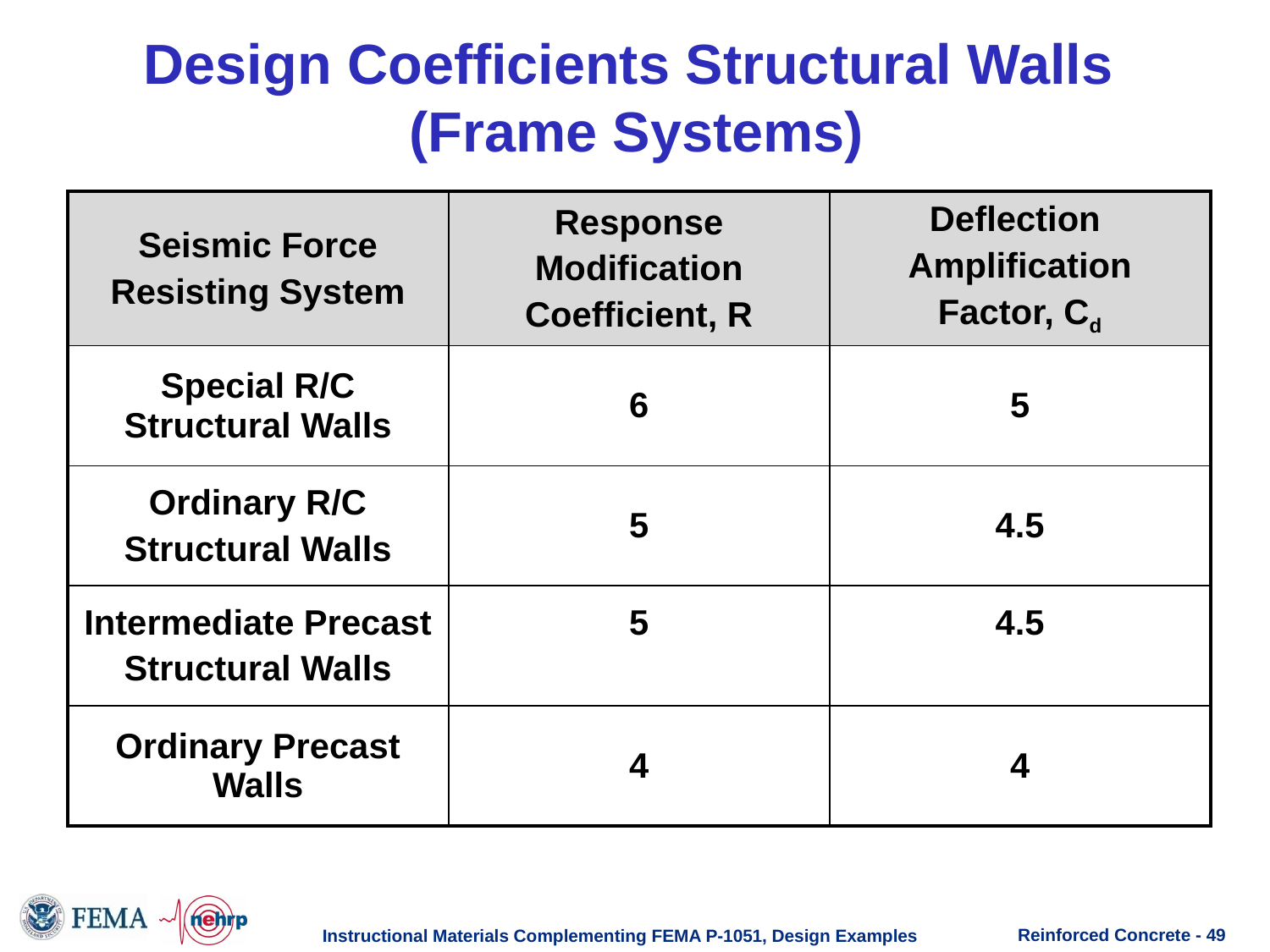

# Design Coefficients Structural Walls (Frame Systems)
| Seismic Force Resisting System | Response Modification Coefficient, R | Deflection Amplification Factor, Cd |
| --- | --- | --- |
| Special R/C Structural Walls | 6 | 5 |
| Ordinary R/C Structural Walls | 5 | 4.5 |
| Intermediate Precast Structural Walls | 5 | 4.5 |
| Ordinary Precast Walls | 4 | 4 |
Instructional Materials Complementing FEMA P-1051, Design Examples